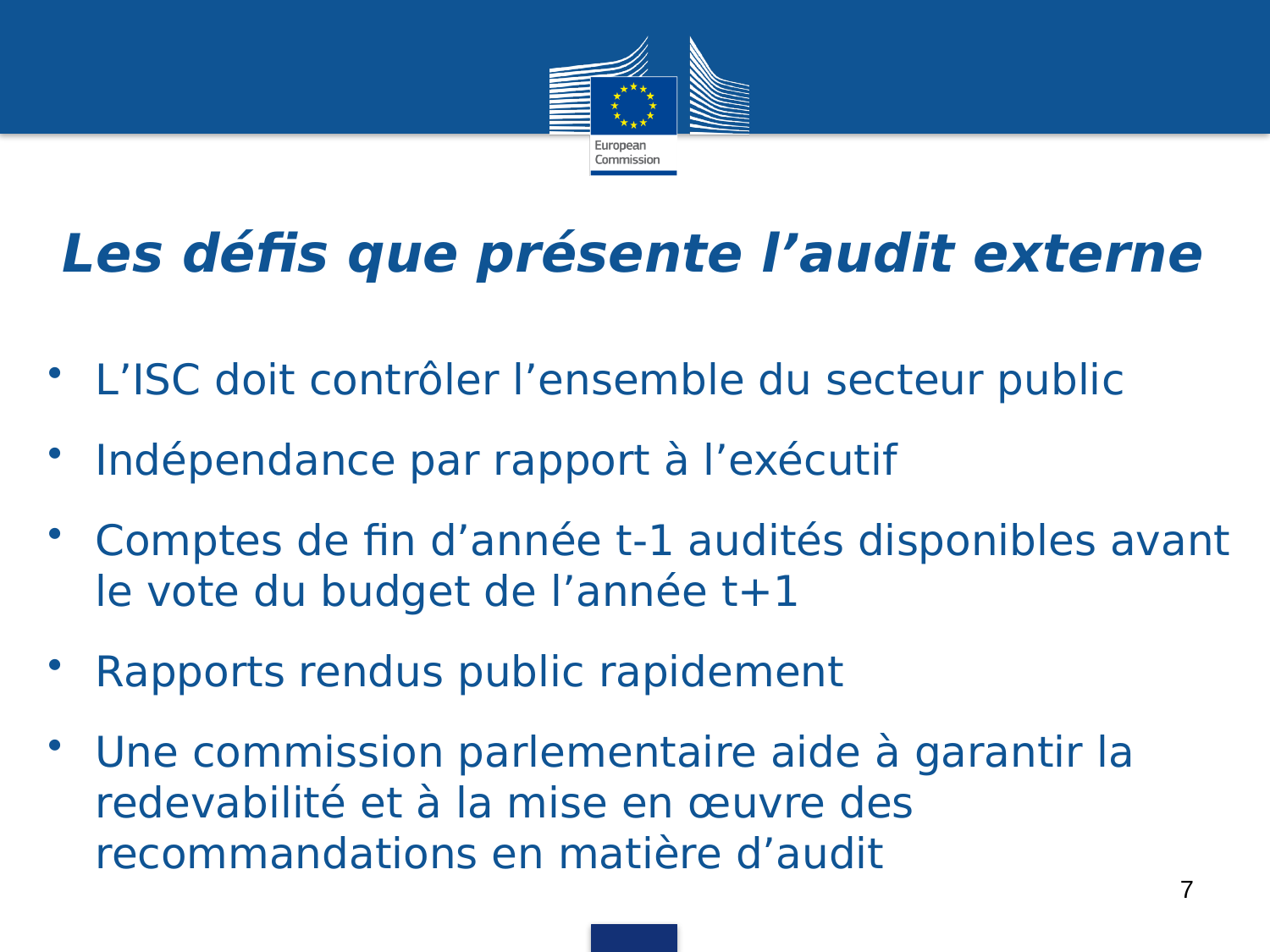

# Les défis que présente l’audit externe
L’ISC doit contrôler l’ensemble du secteur public
Indépendance par rapport à l’exécutif
Comptes de fin d’année t-1 audités disponibles avant le vote du budget de l’année t+1
Rapports rendus public rapidement
Une commission parlementaire aide à garantir la redevabilité et à la mise en œuvre des recommandations en matière d’audit

7